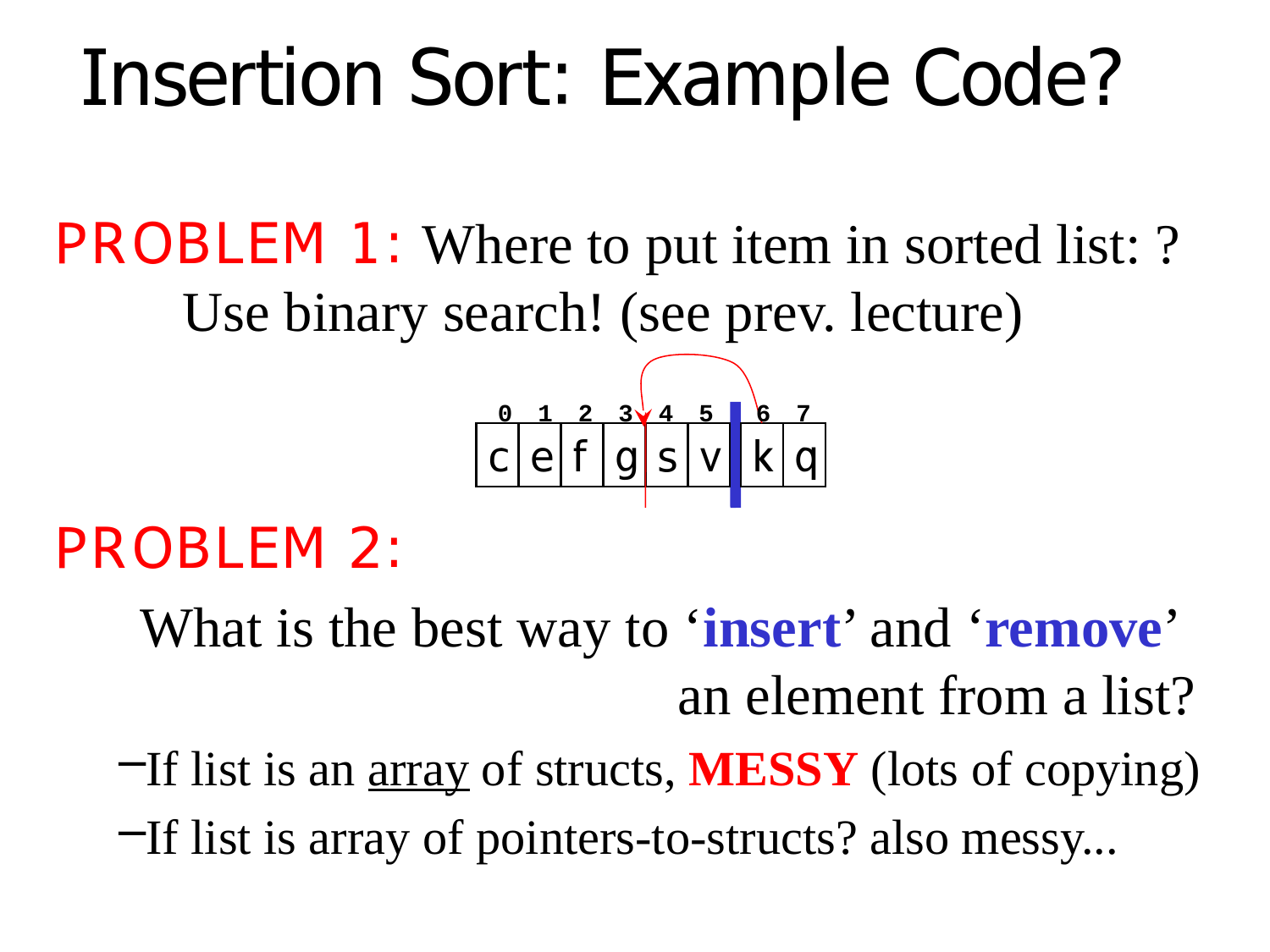

# Insertion Sort: Example Code?
PROBLEM 1: Where to put item in sorted list: ?		Use binary search! (see prev. lecture)

PROBLEM 2:
      What is the best way to ‘insert’ and ‘remove’
                                            an element from a list?
If list is an array of structs, MESSY (lots of copying)
If list is array of pointers-to-structs? also messy...

0  1  2  3  4  5    6  7

c
e
f
g
s
v
k
q